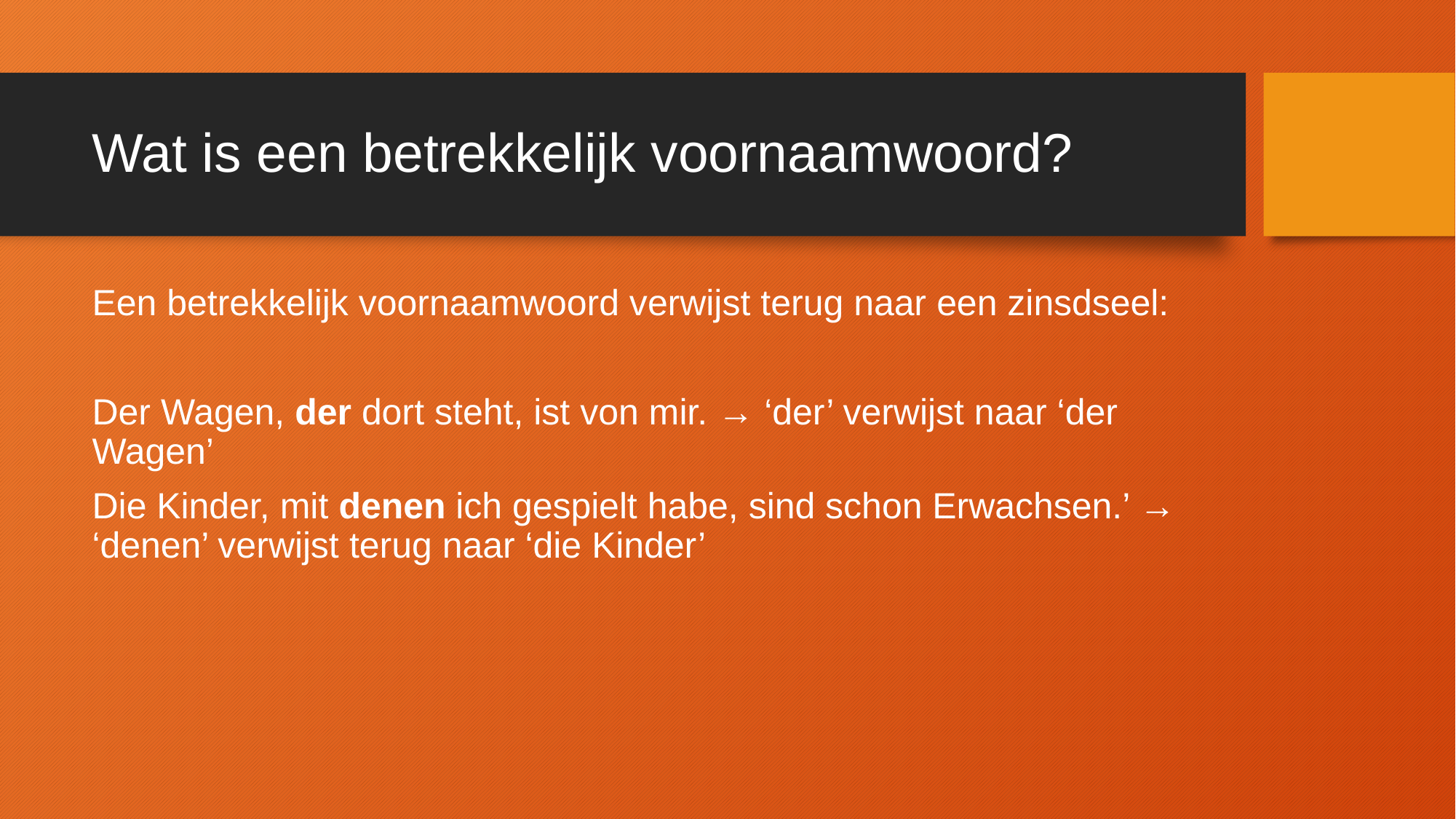

# Wat is een betrekkelijk voornaamwoord?
Een betrekkelijk voornaamwoord verwijst terug naar een zinsdseel:

Der Wagen, der dort steht, ist von mir. → ‘der’ verwijst naar ‘der Wagen’
Die Kinder, mit denen ich gespielt habe, sind schon Erwachsen.’ → ‘denen’ verwijst terug naar ‘die Kinder’